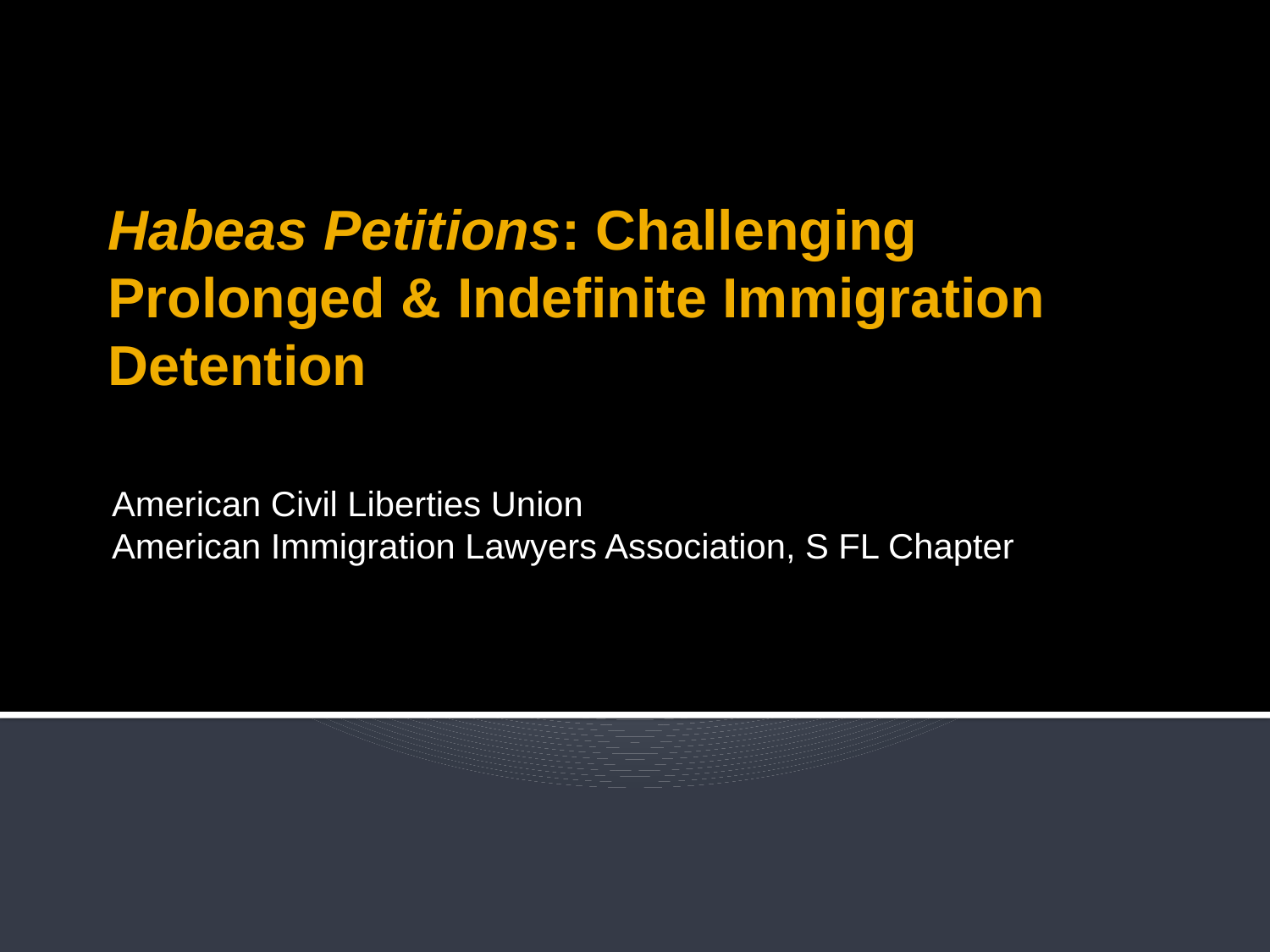

# Habeas Petitions: Challenging Prolonged & Indefinite Immigration Detention
American Civil Liberties Union
American Immigration Lawyers Association, S FL Chapter